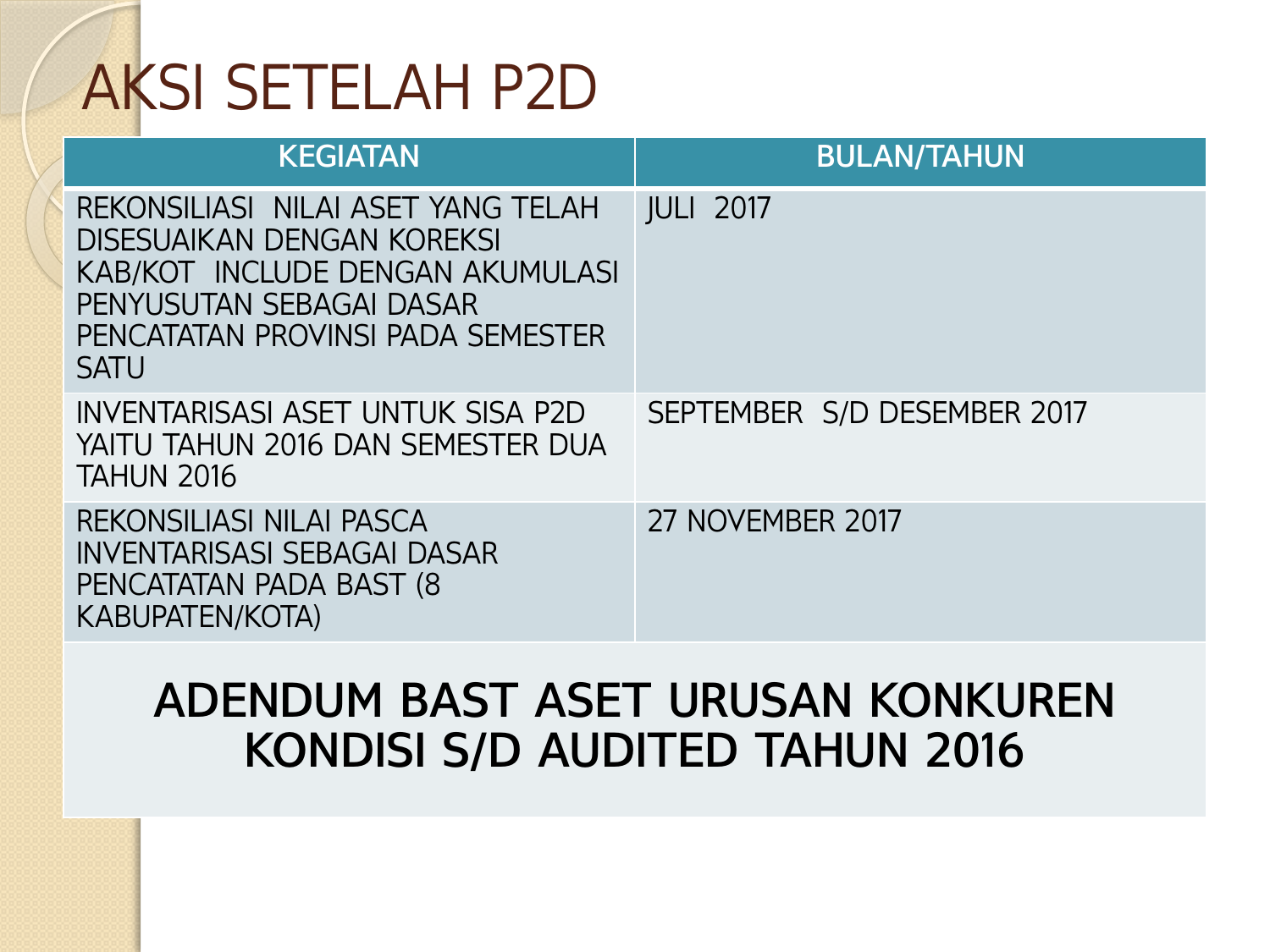

# AKSI SETELAH P2D
| KEGIATAN | BULAN/TAHUN |
| --- | --- |
| REKONSILIASI NILAI ASET YANG TELAH DISESUAIKAN DENGAN KOREKSI KAB/KOT INCLUDE DENGAN AKUMULASI PENYUSUTAN SEBAGAI DASAR PENCATATAN PROVINSI PADA SEMESTER SATU | JULI 2017 |
| INVENTARISASI ASET UNTUK SISA P2D YAITU TAHUN 2016 DAN SEMESTER DUA TAHUN 2016 | SEPTEMBER S/D DESEMBER 2017 |
| REKONSILIASI NILAI PASCA INVENTARISASI SEBAGAI DASAR PENCATATAN PADA BAST (8 KABUPATEN/KOTA) | 27 NOVEMBER 2017 |
| ADENDUM BAST ASET URUSAN KONKUREN KONDISI S/D AUDITED TAHUN 2016 |  |